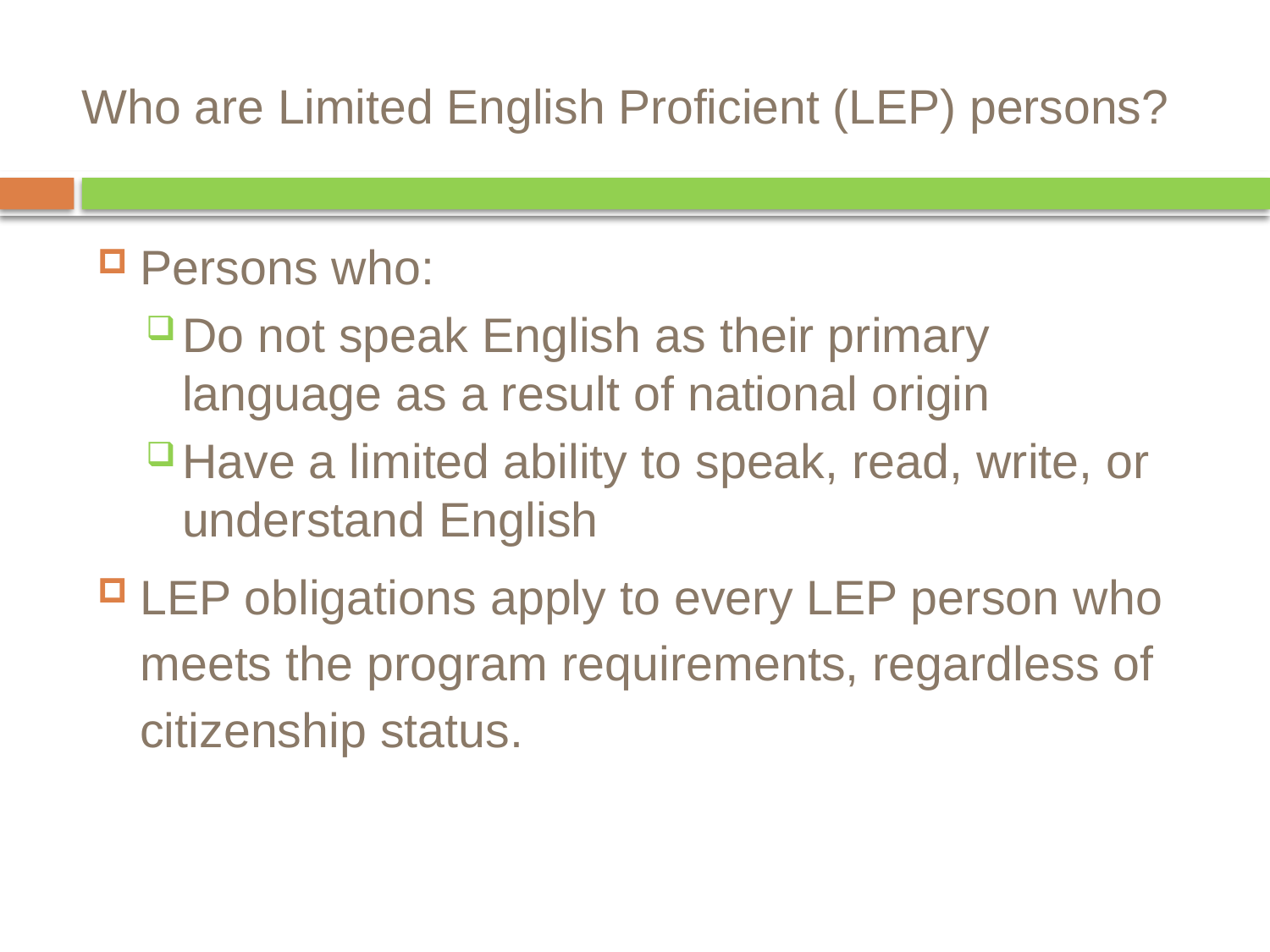

# Who are Limited English Proficient (LEP) persons?
Persons who:
Do not speak English as their primary language as a result of national origin
Have a limited ability to speak, read, write, or understand English
LEP obligations apply to every LEP person who meets the program requirements, regardless of citizenship status.